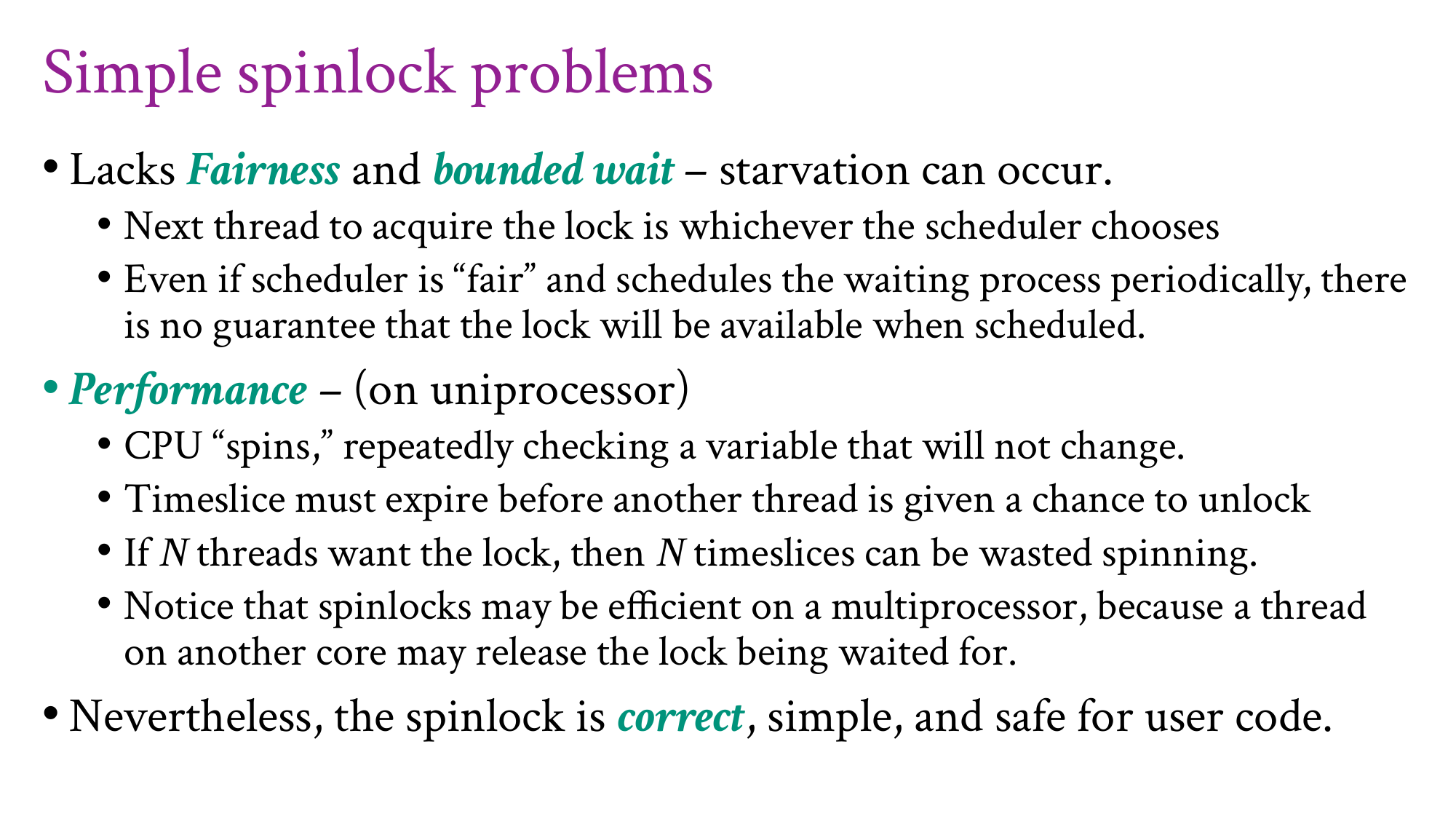

# Simple spinlock problems
Lacks Fairness and bounded wait – starvation can occur.
Next thread to acquire the lock is whichever the scheduler chooses
Even if scheduler is “fair” and schedules the waiting process periodically, there is no guarantee that the lock will be available when scheduled.
Performance – (on uniprocessor)
CPU “spins,” repeatedly checking a variable that will not change.
Timeslice must expire before another thread is given a chance to unlock
If N threads want the lock, then N timeslices can be wasted spinning.
Notice that spinlocks may be efficient on a multiprocessor, because a thread on another core may release the lock being waited for.
Nevertheless, the spinlock is correct, simple, and safe for user code.